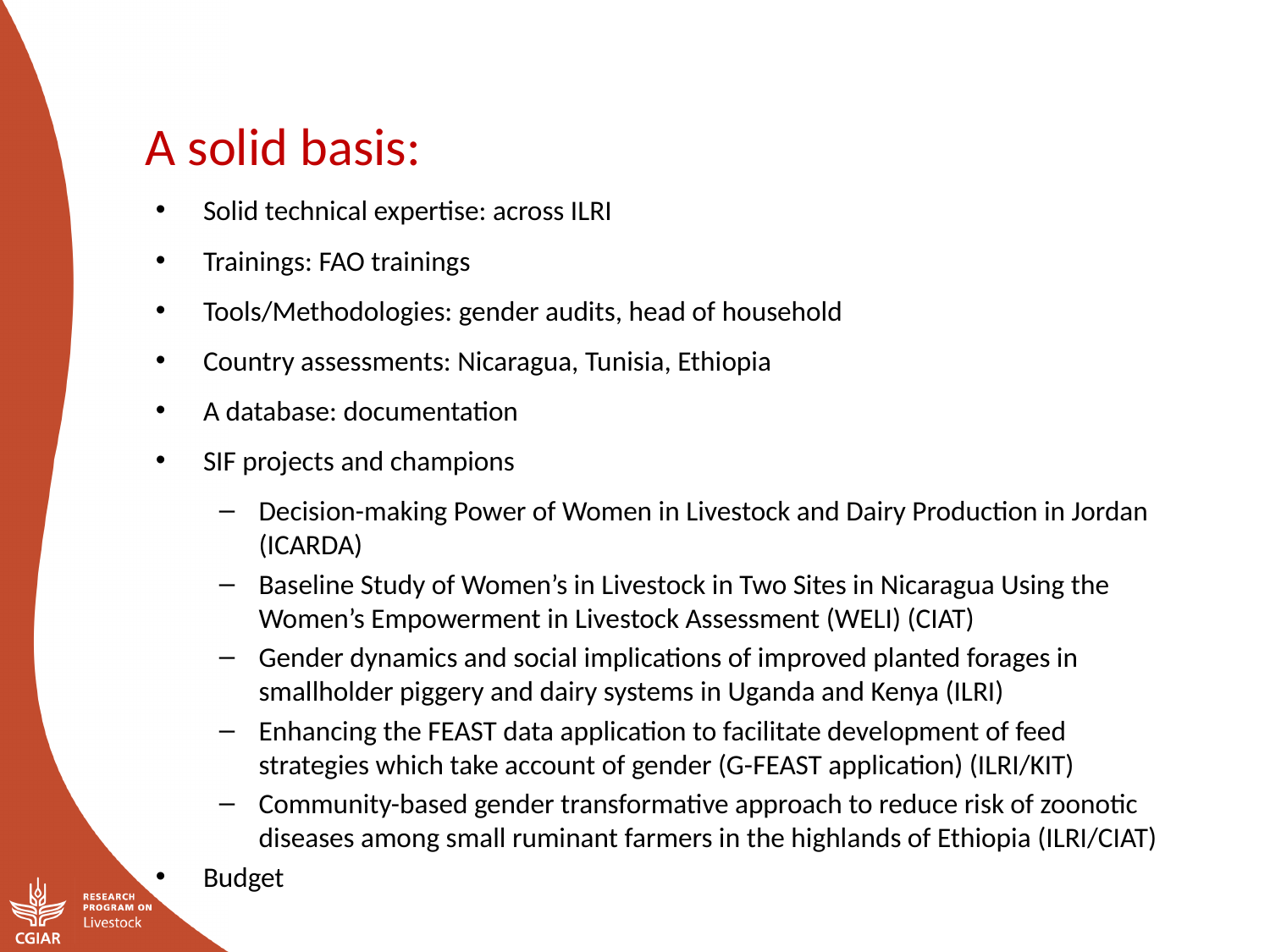

A solid basis:
Solid technical expertise: across ILRI
Trainings: FAO trainings
Tools/Methodologies: gender audits, head of household
Country assessments: Nicaragua, Tunisia, Ethiopia
A database: documentation
SIF projects and champions
Decision-making Power of Women in Livestock and Dairy Production in Jordan (ICARDA)
Baseline Study of Women’s in Livestock in Two Sites in Nicaragua Using the Women’s Empowerment in Livestock Assessment (WELI) (CIAT)
Gender dynamics and social implications of improved planted forages in smallholder piggery and dairy systems in Uganda and Kenya (ILRI)
Enhancing the FEAST data application to facilitate development of feed strategies which take account of gender (G-FEAST application) (ILRI/KIT)
Community-based gender transformative approach to reduce risk of zoonotic diseases among small ruminant farmers in the highlands of Ethiopia (ILRI/CIAT)
Budget